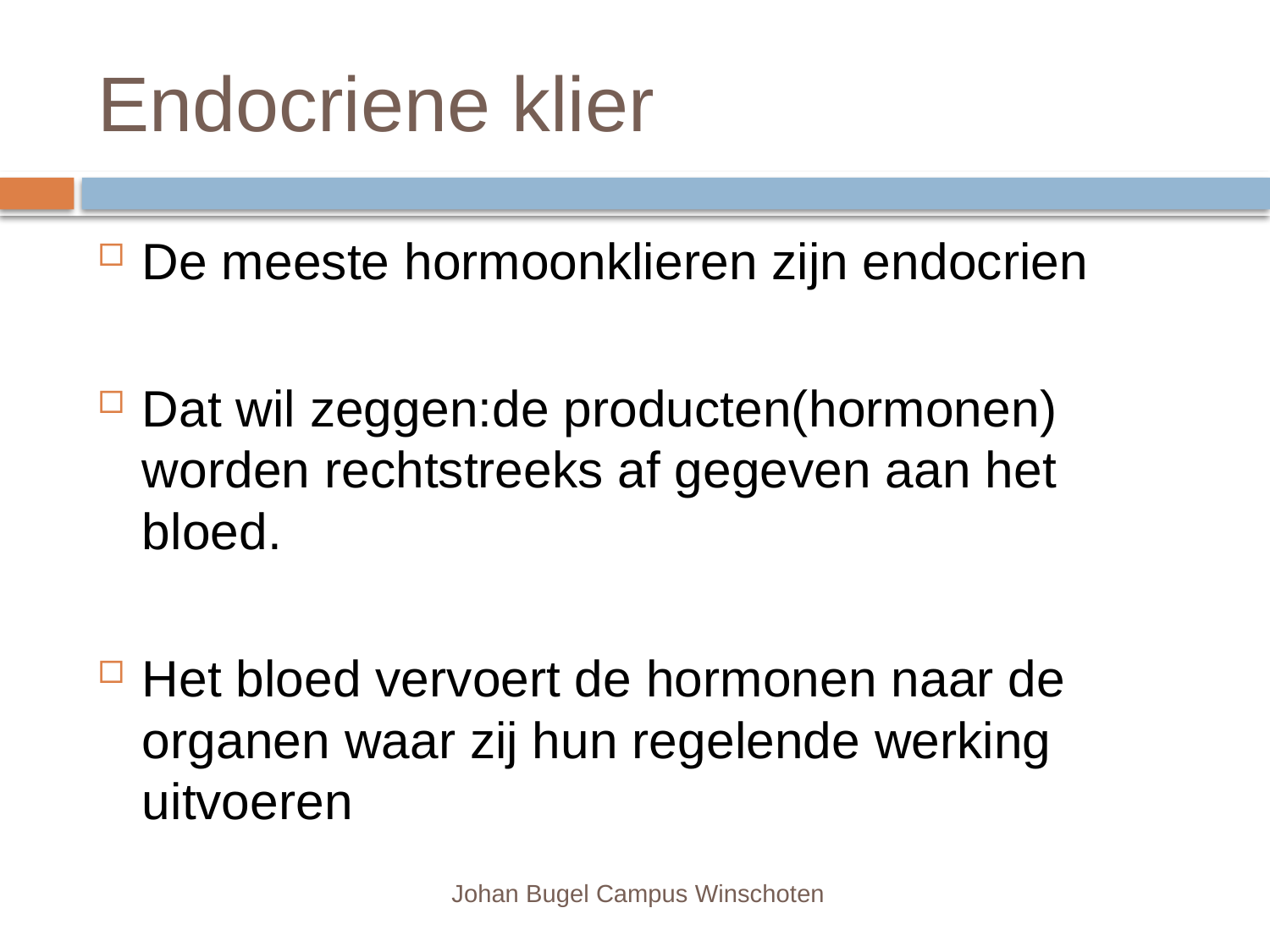

# Endocriene klier
De meeste hormoonklieren zijn endocrien

Dat wil zeggen:de producten(hormonen) worden rechtstreeks af gegeven aan het bloed.

Het bloed vervoert de hormonen naar de organen waar zij hun regelende werking uitvoeren
Johan Bugel Campus Winschoten